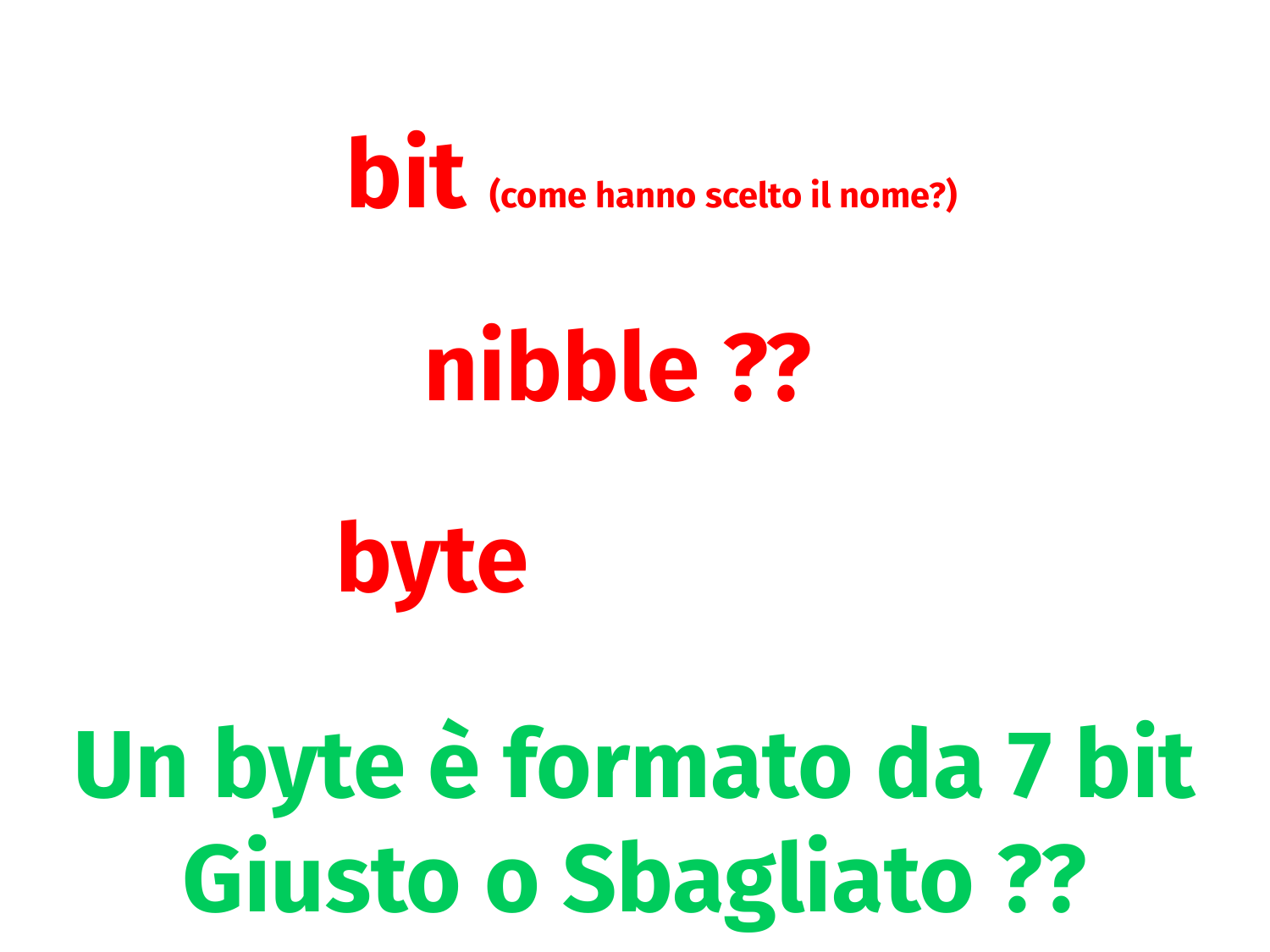

bit (come hanno scelto il nome?)
nibble ??
byte
Un byte è formato da 7 bit
Giusto o Sbagliato ??